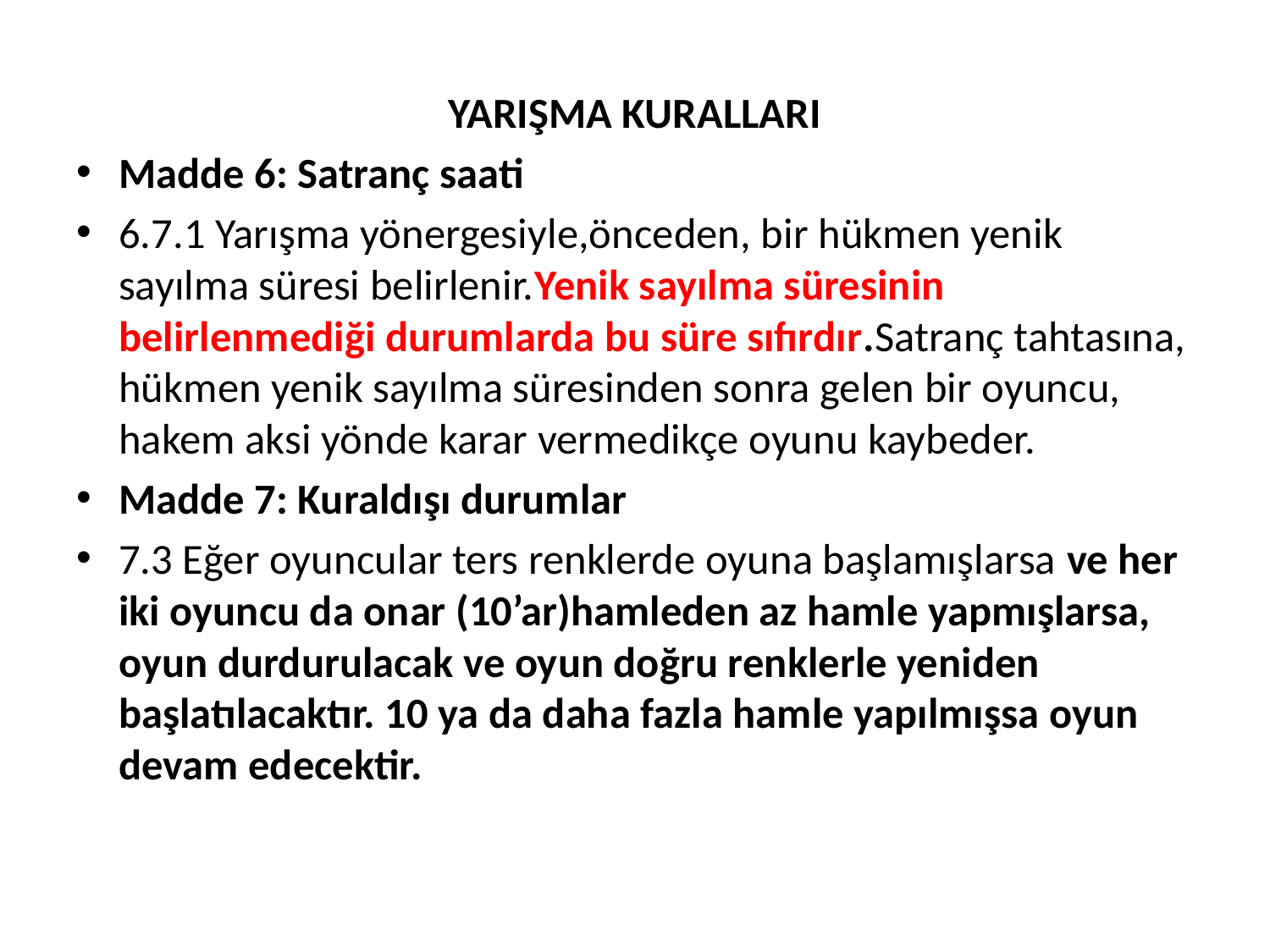

YARIŞMA KURALLARI
Madde 6: Satranç saati
6.7.1 Yarışma yönergesiyle,önceden, bir hükmen yenik sayılma süresi belirlenir.Yenik sayılma süresinin belirlenmediği durumlarda bu süre sıfırdır.Satranç tahtasına, hükmen yenik sayılma süresinden sonra gelen bir oyuncu, hakem aksi yönde karar vermedikçe oyunu kaybeder.
Madde 7: Kuraldışı durumlar
7.3 Eğer oyuncular ters renklerde oyuna başlamışlarsa ve her iki oyuncu da onar (10’ar)hamleden az hamle yapmışlarsa, oyun durdurulacak ve oyun doğru renklerle yeniden başlatılacaktır. 10 ya da daha fazla hamle yapılmışsa oyun devam edecektir.